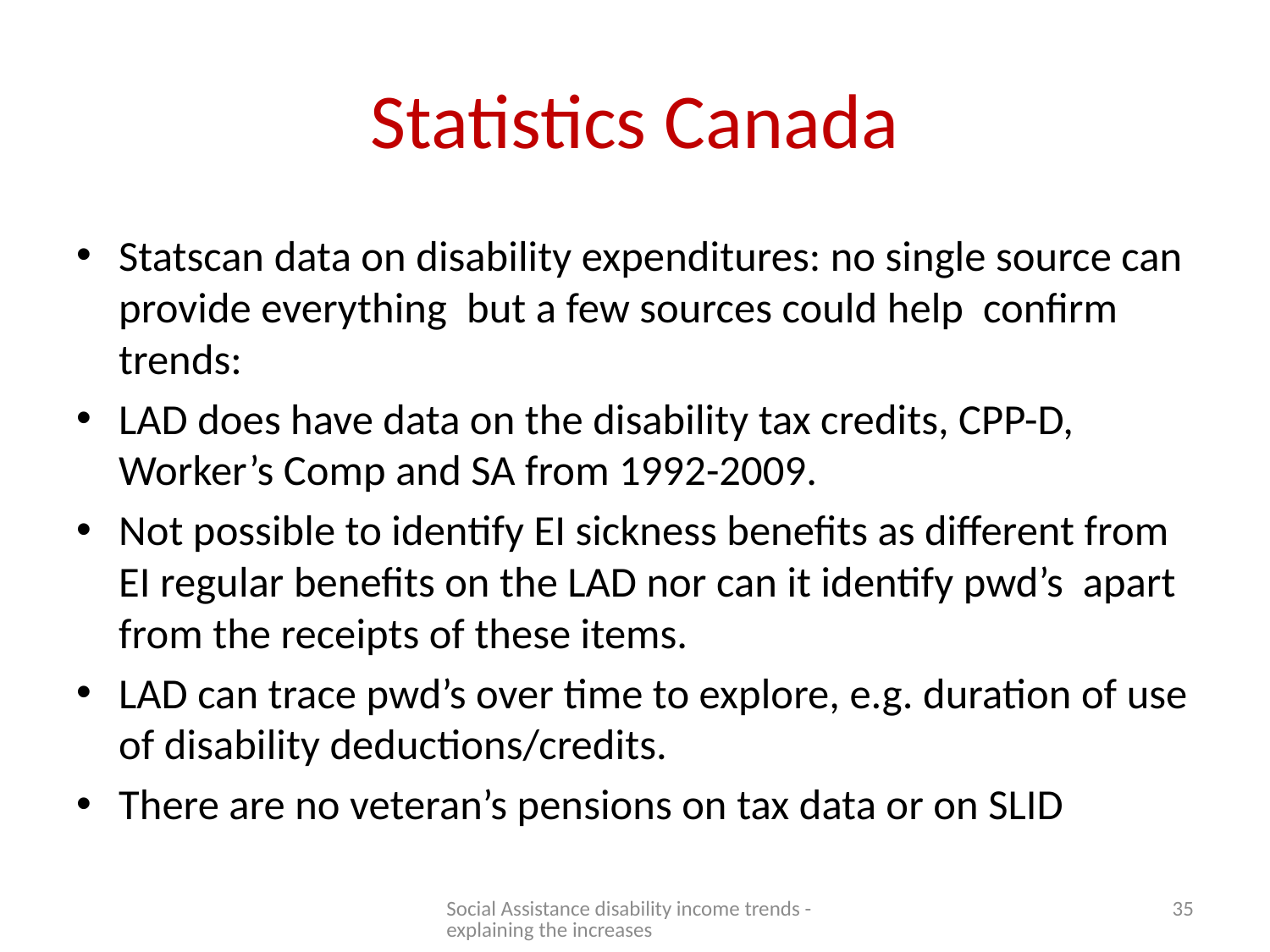

# Statistics Canada
Statscan data on disability expenditures: no single source can provide everything  but a few sources could help  confirm trends:
LAD does have data on the disability tax credits, CPP-D, Worker’s Comp and SA from 1992-2009.
Not possible to identify EI sickness benefits as different from EI regular benefits on the LAD nor can it identify pwd’s  apart from the receipts of these items.
LAD can trace pwd’s over time to explore, e.g. duration of use of disability deductions/credits.
There are no veteran’s pensions on tax data or on SLID

Social Assistance disability income trends - explaining the increases
35